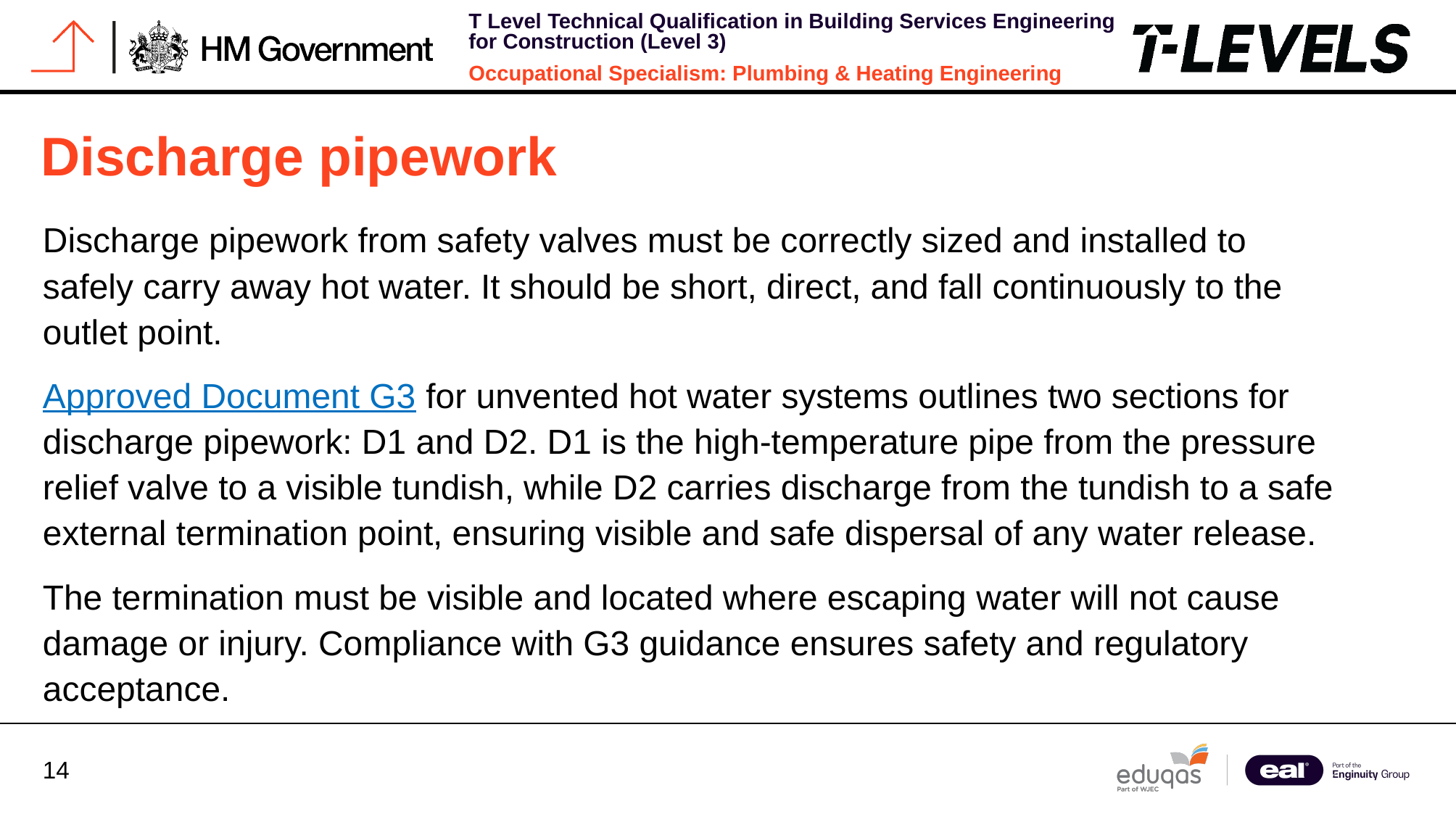

# Discharge pipework
Discharge pipework from safety valves must be correctly sized and installed to safely carry away hot water. It should be short, direct, and fall continuously to the outlet point.
Approved Document G3 for unvented hot water systems outlines two sections for discharge pipework: D1 and D2. D1 is the high-temperature pipe from the pressure relief valve to a visible tundish, while D2 carries discharge from the tundish to a safe external termination point, ensuring visible and safe dispersal of any water release.
The termination must be visible and located where escaping water will not cause damage or injury. Compliance with G3 guidance ensures safety and regulatory acceptance.